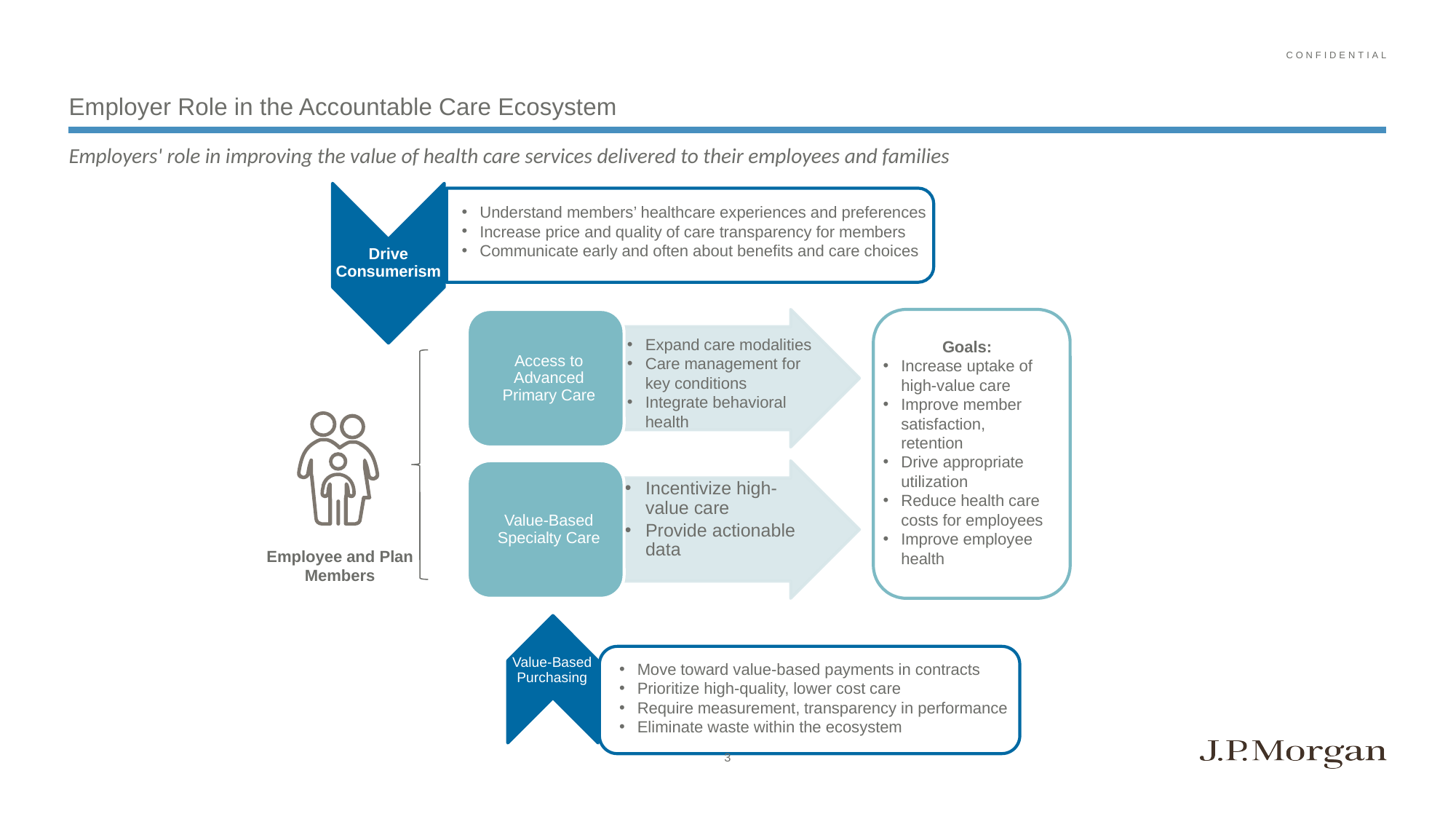

# Employer Role in the Accountable Care Ecosystem
Employers' role in improving the value of health care services delivered to their employees and families
Drive Consumerism
Understand members’ healthcare experiences and preferences
Increase price and quality of care transparency for members
Communicate early and often about benefits and care choices

Access to Advanced Primary Care
Incentivize high-value care
Provide actionable data

Value-Based Specialty Care

Expand care modalities
Care management for key conditions
Integrate behavioral health
Goals:
Increase uptake of high-value care
Improve member satisfaction, retention
Drive appropriate utilization
Reduce health care costs for employees
Improve employee health

Employee and Plan Members

Value-Based Purchasing
Move toward value-based payments in contracts
Prioritize high-quality, lower cost care
Require measurement, transparency in performance
Eliminate waste within the ecosystem
3